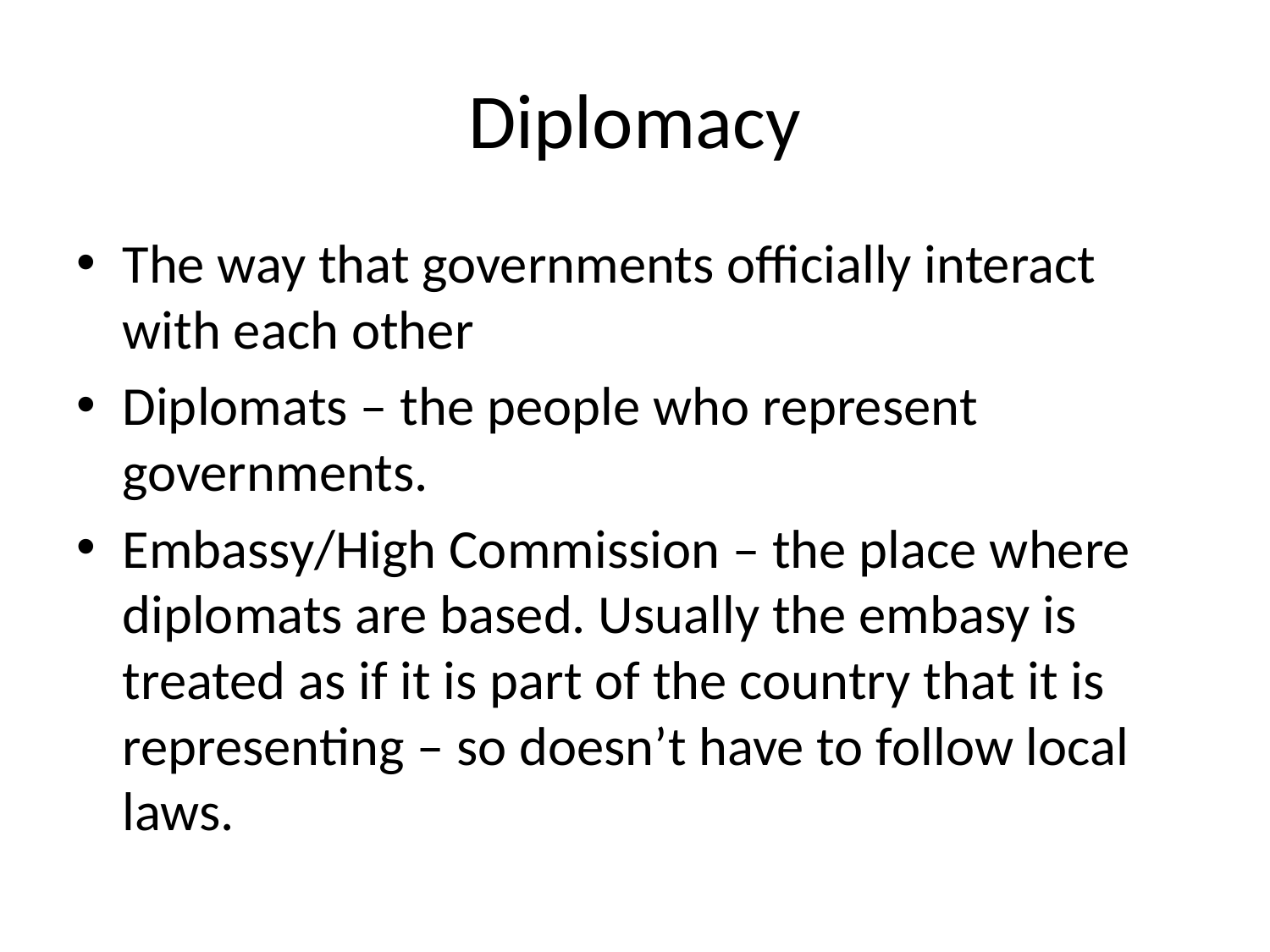

# Diplomacy
The way that governments officially interact with each other
Diplomats – the people who represent governments.
Embassy/High Commission – the place where diplomats are based. Usually the embasy is treated as if it is part of the country that it is representing – so doesn’t have to follow local laws.